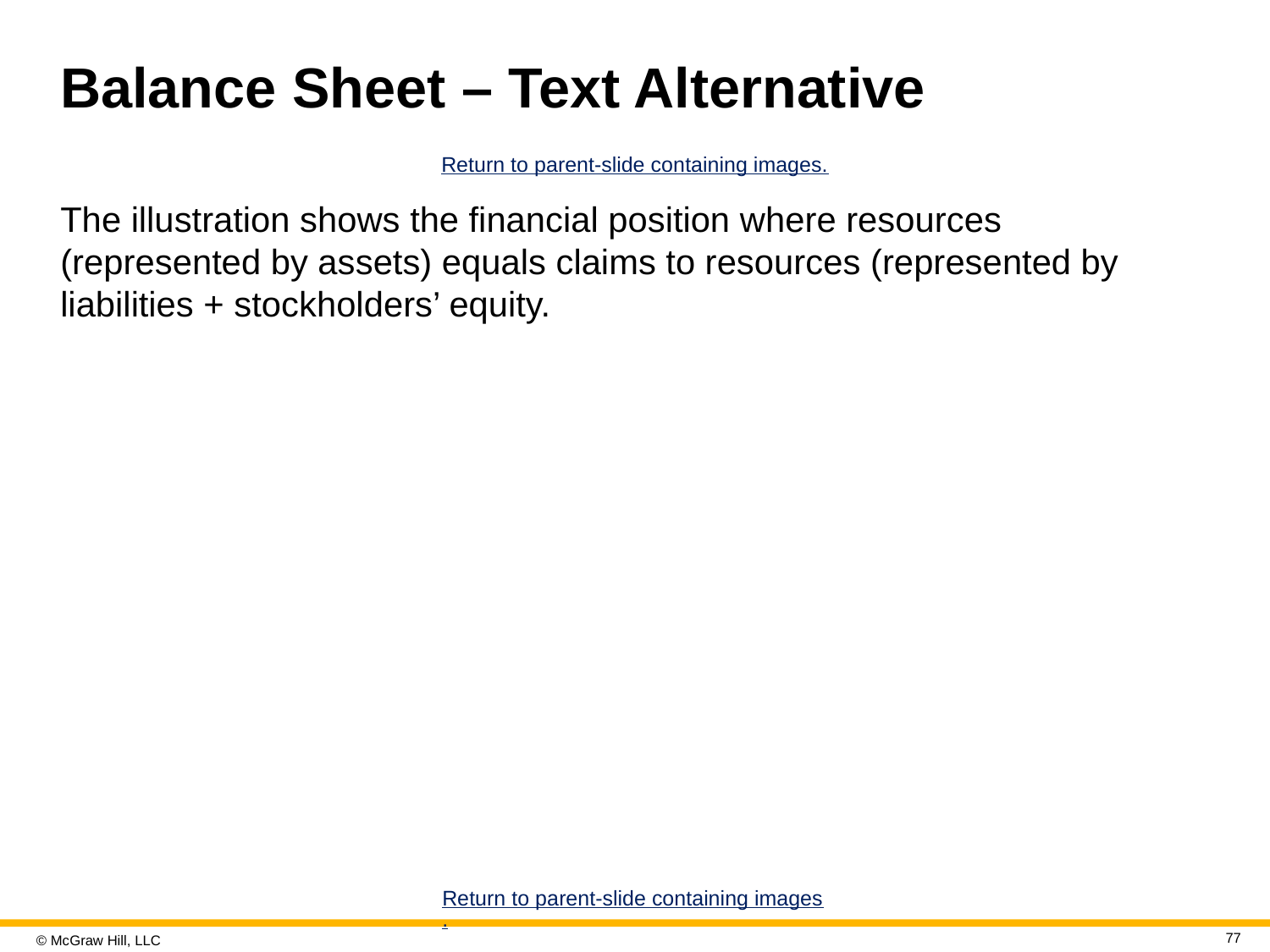

# Balance Sheet – Text Alternative
Return to parent-slide containing images.
The illustration shows the financial position where resources (represented by assets) equals claims to resources (represented by liabilities + stockholders’ equity.
Return to parent-slide containing images.
77